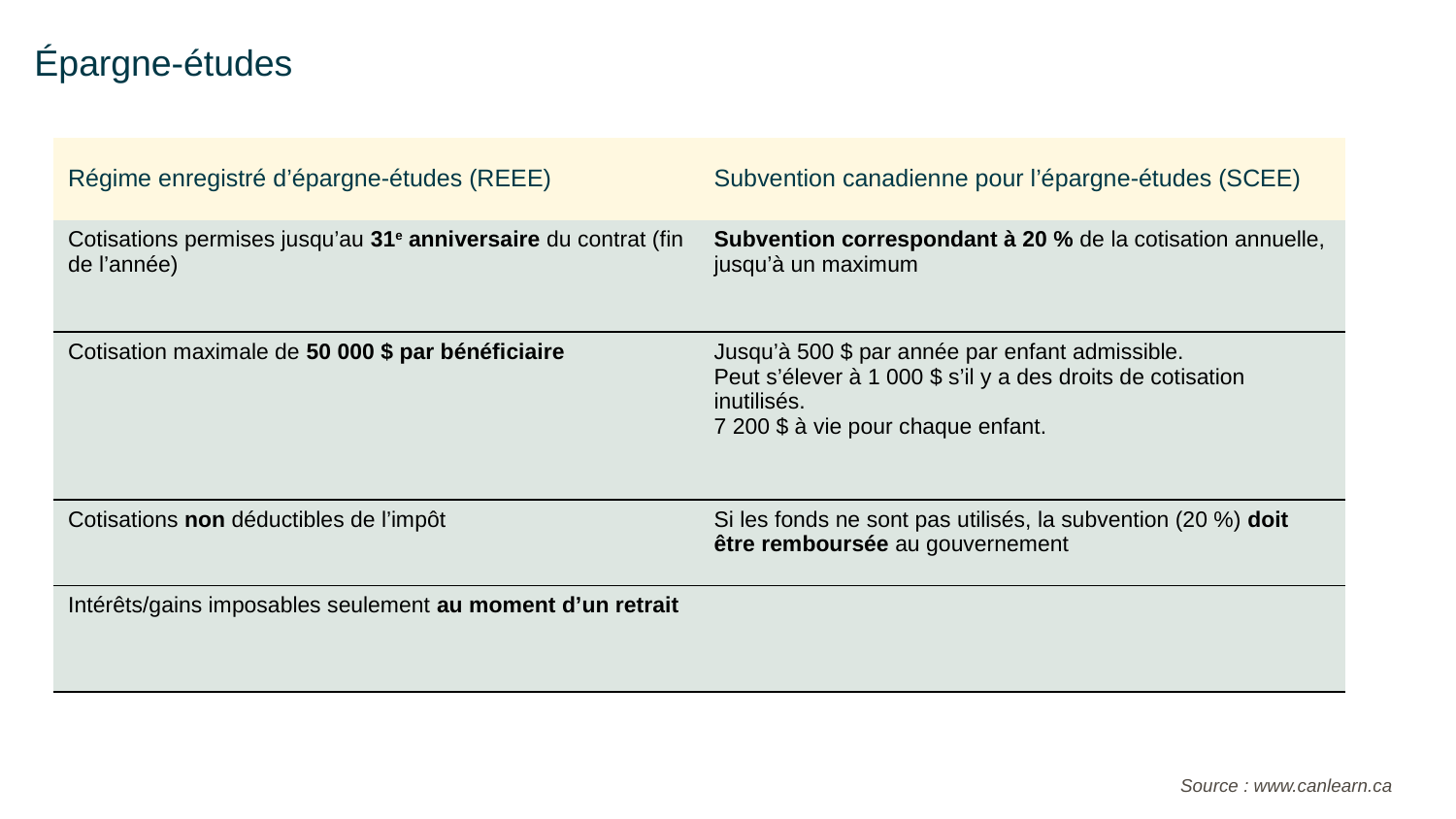

Épargne-études
| Régime enregistré d’épargne-études (REEE) | Subvention canadienne pour l’épargne-études (SCEE) |
| --- | --- |
| Cotisations permises jusqu’au 31e anniversaire du contrat (fin de l’année) | Subvention correspondant à 20 % de la cotisation annuelle, jusqu’à un maximum |
| Cotisation maximale de 50 000 $ par bénéficiaire | Jusqu’à 500 $ par année par enfant admissible. Peut s’élever à 1 000 $ s’il y a des droits de cotisation inutilisés. 7 200 $ à vie pour chaque enfant. |
| Cotisations non déductibles de l’impôt | Si les fonds ne sont pas utilisés, la subvention (20 %) doit être remboursée au gouvernement |
| Intérêts/gains imposables seulement au moment d’un retrait |  |
Source : www.canlearn.ca